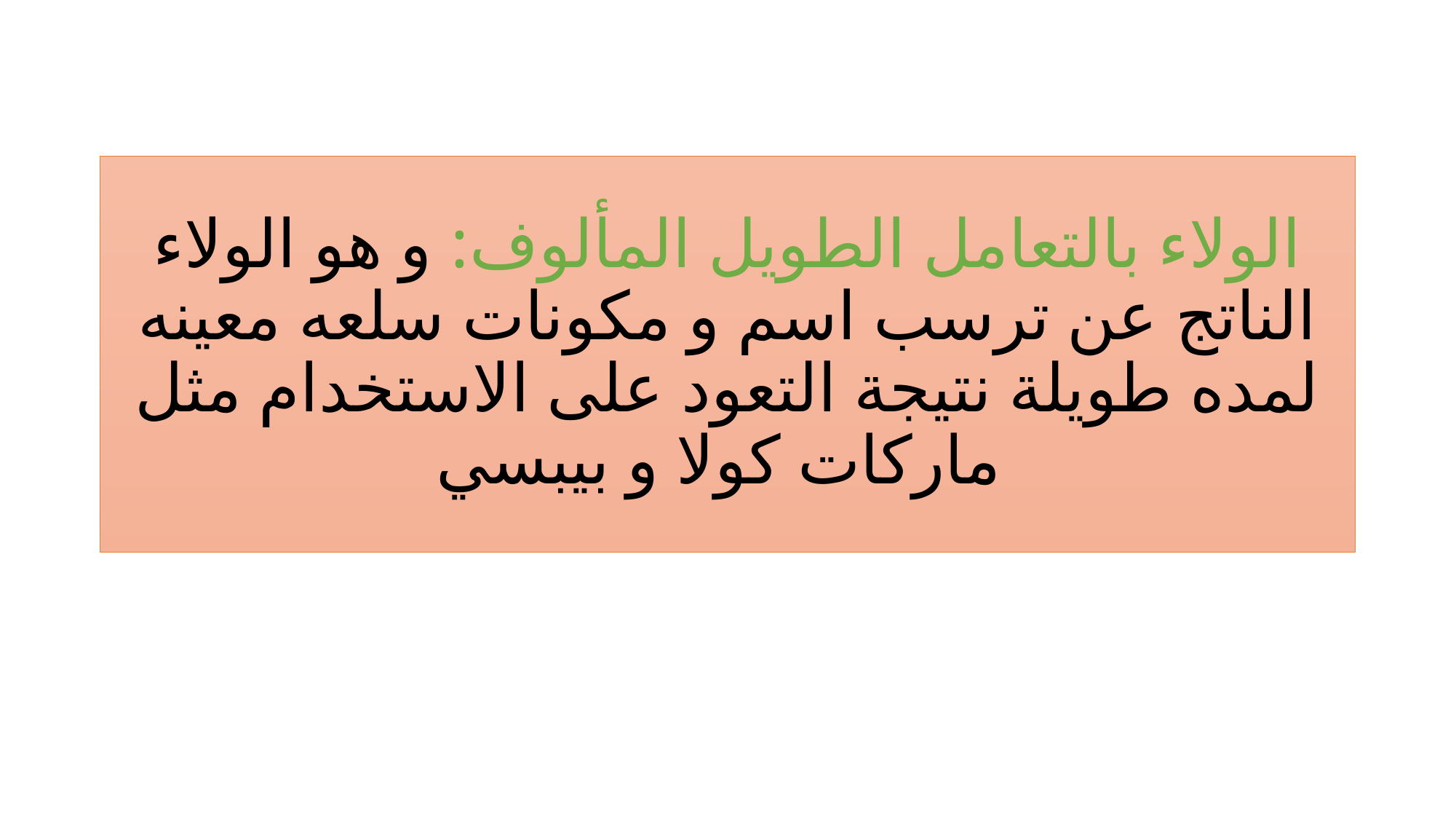

# الولاء بالتعامل الطويل المألوف: و هو الولاء الناتج عن ترسب اسم و مكونات سلعه معينه لمده طويلة نتيجة التعود على الاستخدام مثل ماركات كولا و بيبسي